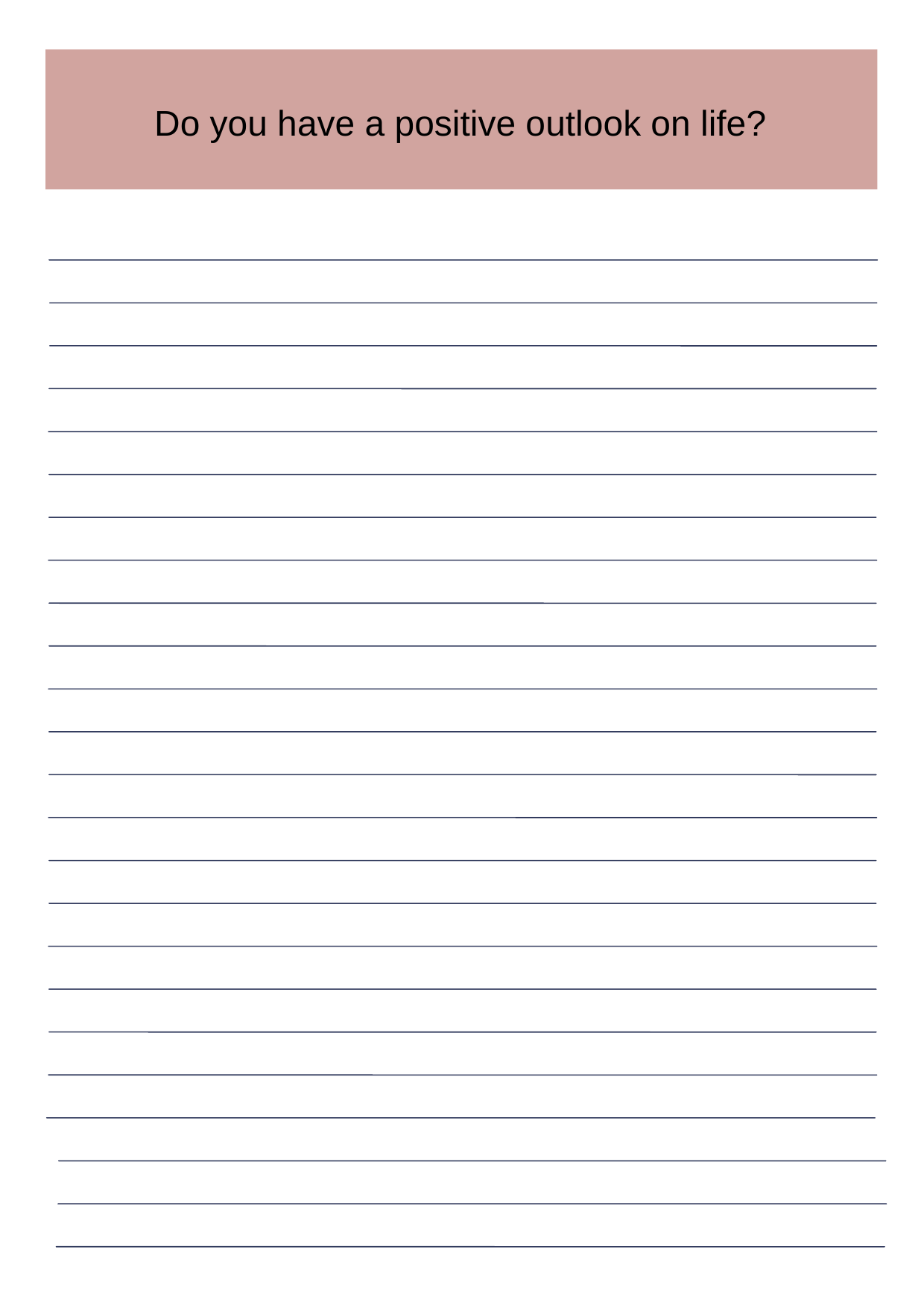

Do you have a positive outlook on life?